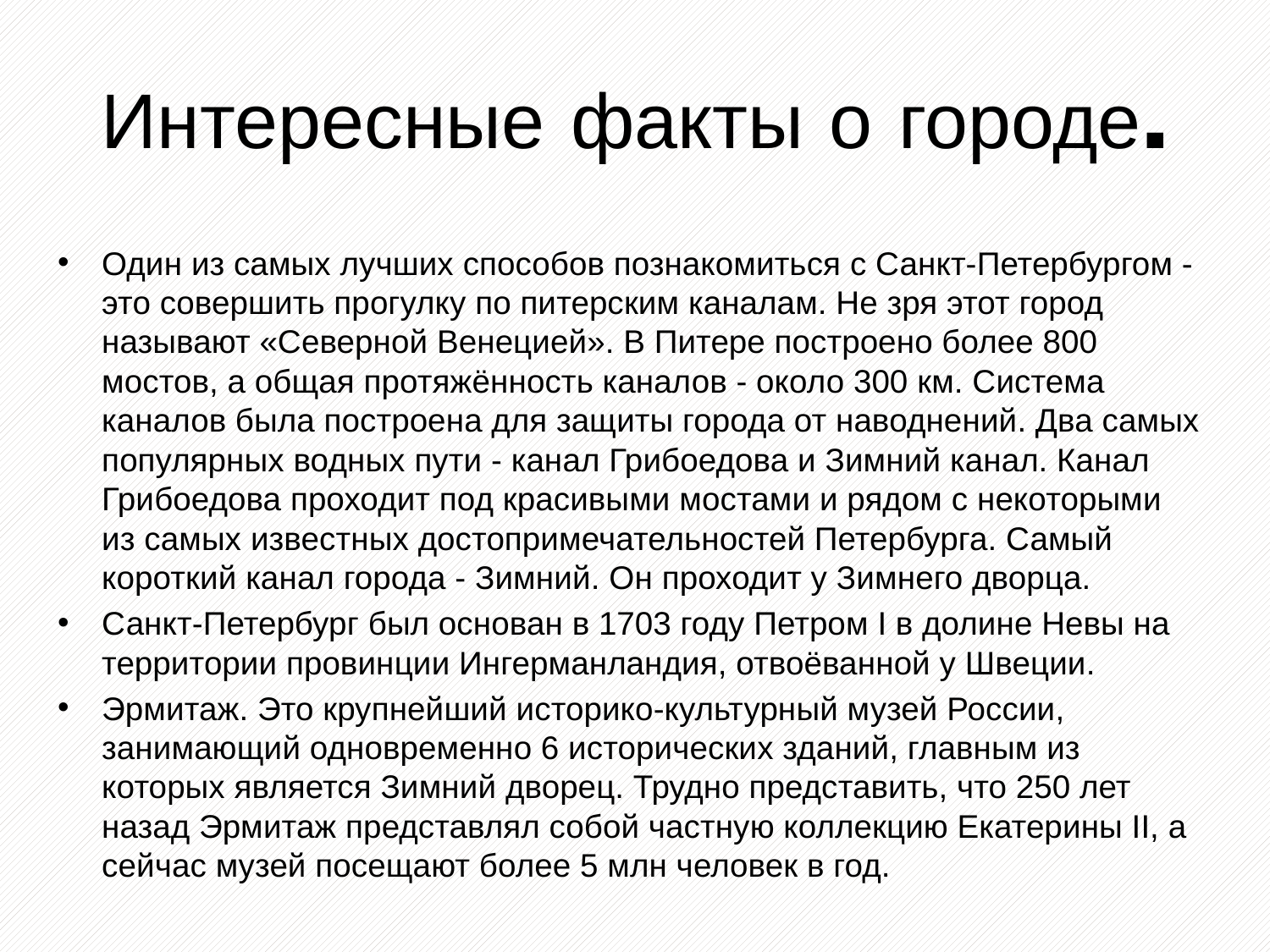

# Интересные факты о городе.
Один из самых лучших способов познакомиться с Санкт-Петербургом - это совершить прогулку по питерским каналам. Не зря этот город называют «Северной Венецией». В Питере построено более 800 мостов, а общая протяжённость каналов - около 300 км. Система каналов была построена для защиты города от наводнений. Два самых популярных водных пути - канал Грибоедова и Зимний канал. Канал Грибоедова проходит под красивыми мостами и рядом с некоторыми из самых известных достопримечательностей Петербурга. Самый короткий канал города - Зимний. Он проходит у Зимнего дворца.
Санкт-Петербург был основан в 1703 году Петром I в долине Невы на территории провинции Ингерманландия, отвоёванной у Швеции.
Эрмитаж. Это крупнейший историко-культурный музей России, занимающий одновременно 6 исторических зданий, главным из которых является Зимний дворец. Трудно представить, что 250 лет назад Эрмитаж представлял собой частную коллекцию Екатерины II, а сейчас музей посещают более 5 млн человек в год.